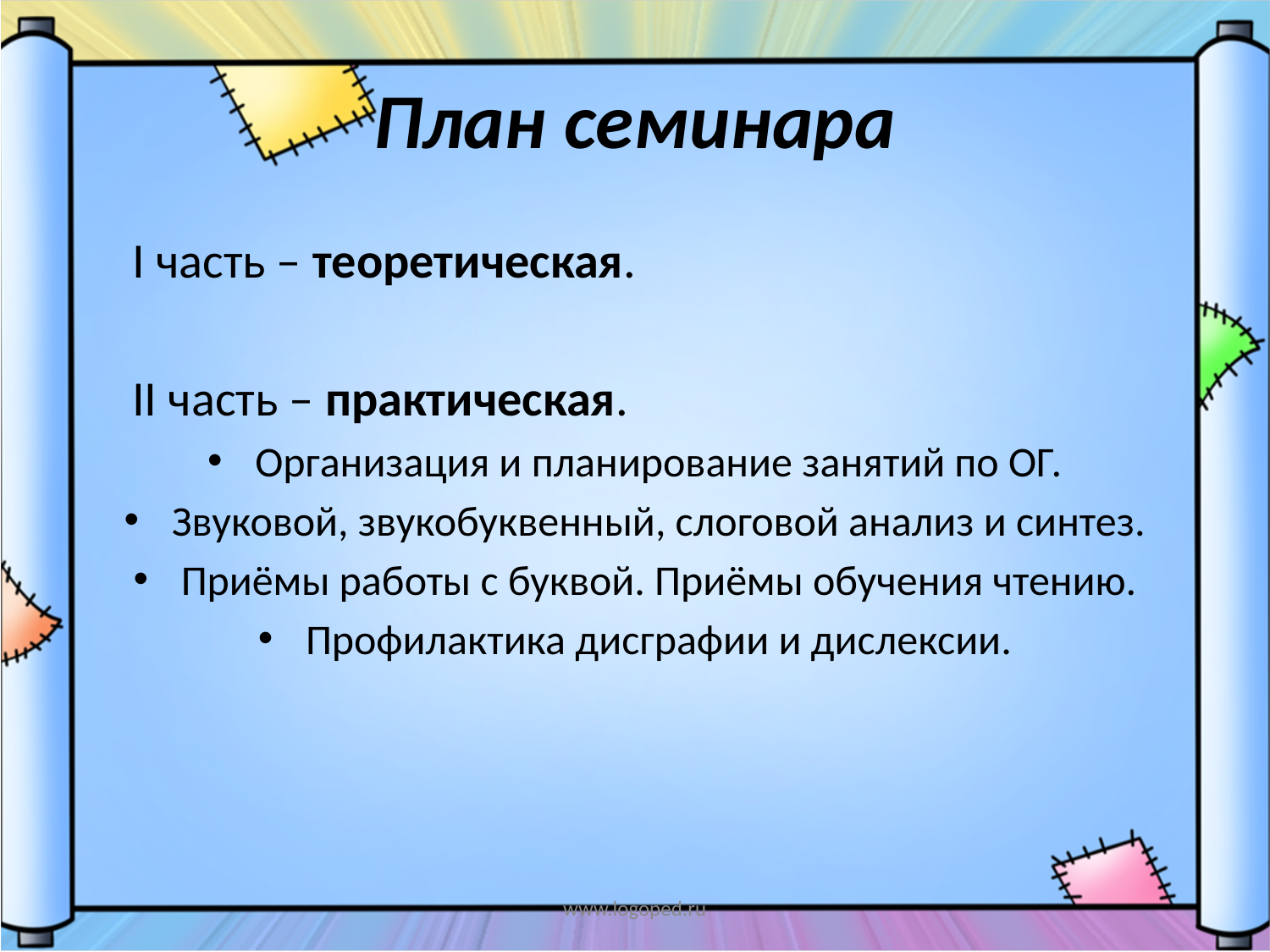

# План семинара
     I часть – теоретическая.

     II часть – практическая.
Организация и планирование занятий по ОГ.
Звуковой, звукобуквенный, слоговой анализ и синтез.
Приёмы работы с буквой. Приёмы обучения чтению.
Профилактика дисграфии и дислексии.
www.logoped.ru